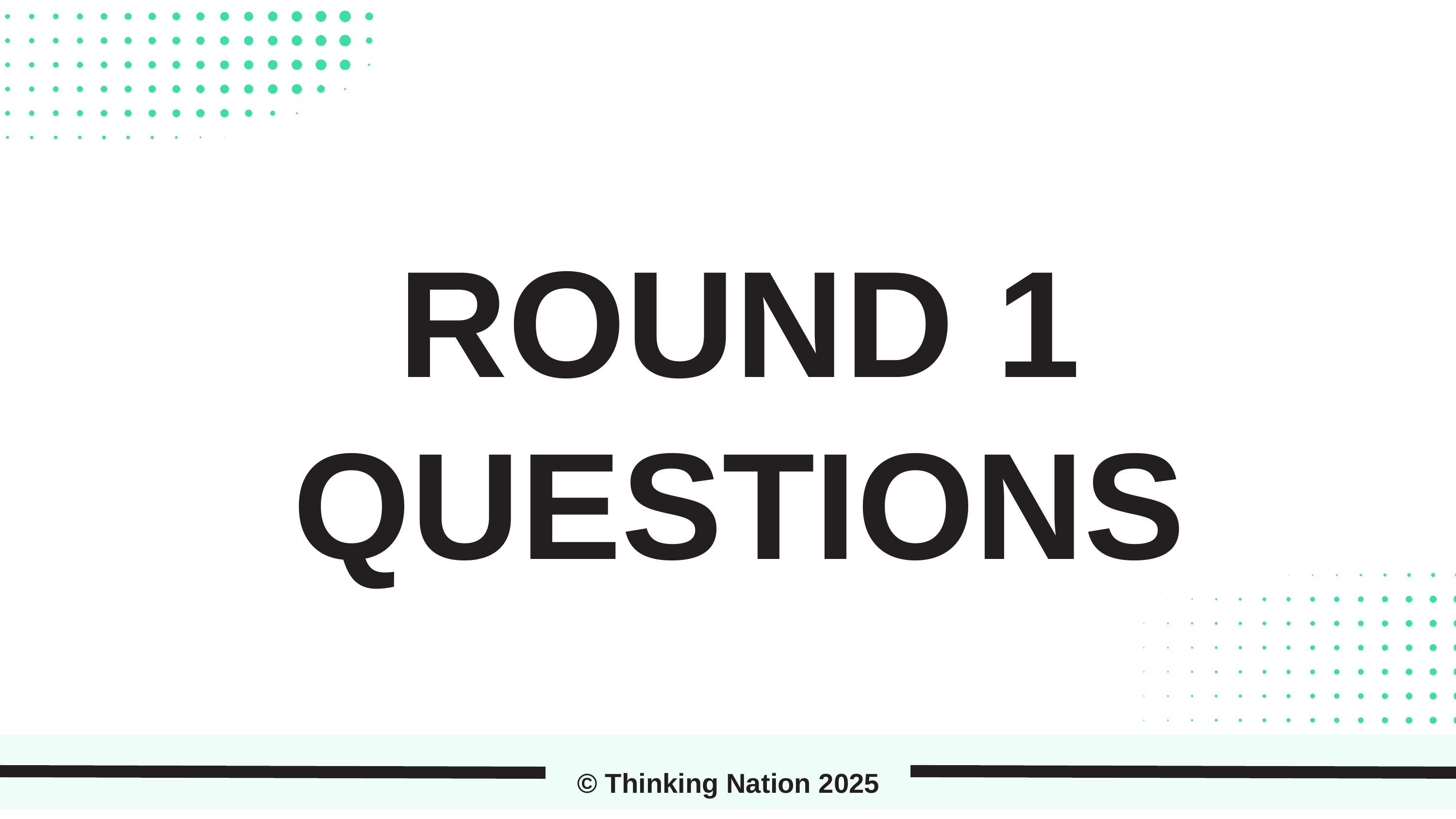

ROUND 1 QUESTIONS

© Thinking Nation 2025